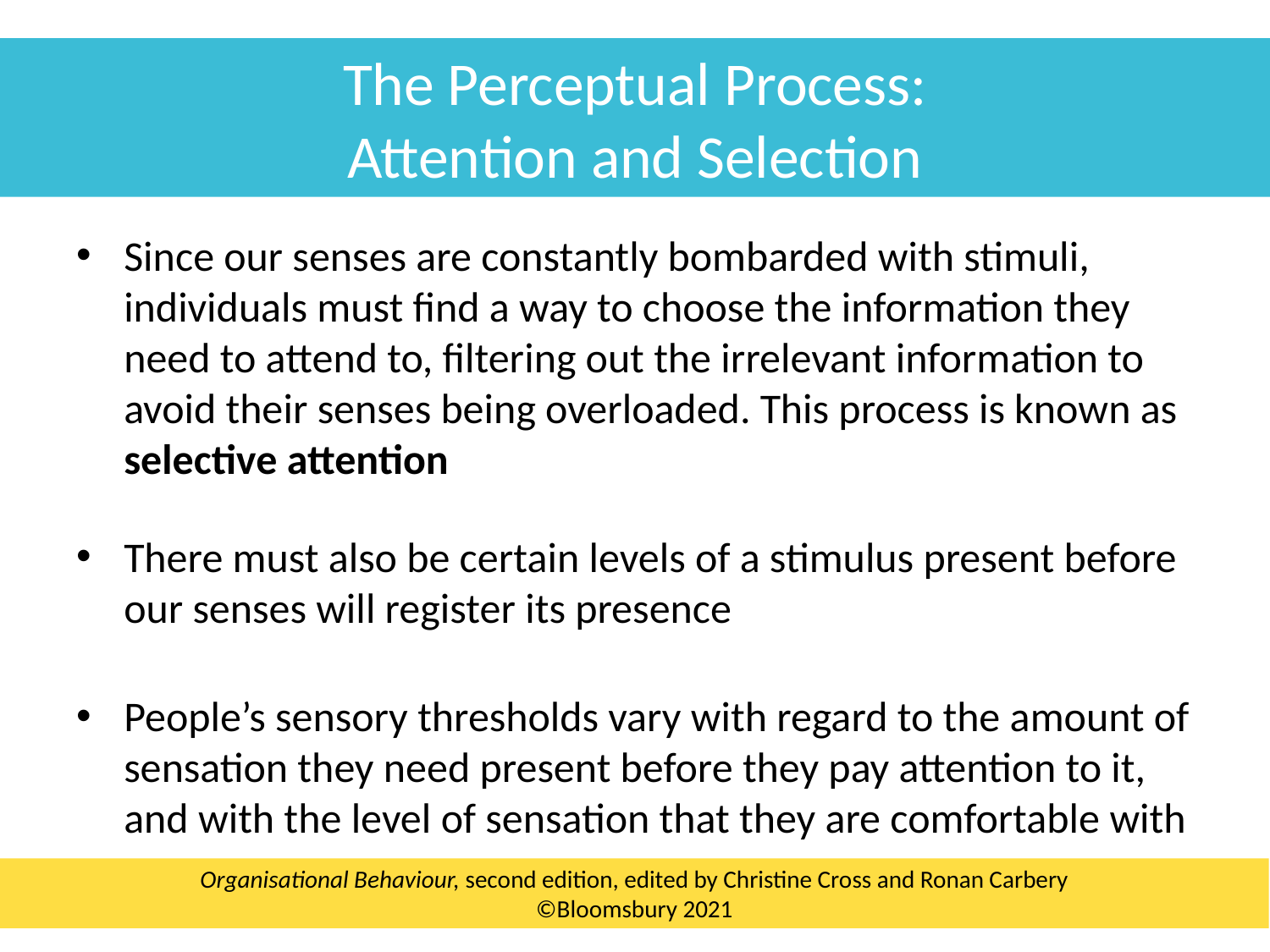

The Perceptual Process:
Attention and Selection
Since our senses are constantly bombarded with stimuli, individuals must find a way to choose the information they need to attend to, filtering out the irrelevant information to avoid their senses being overloaded. This process is known as selective attention

There must also be certain levels of a stimulus present before our senses will register its presence

People’s sensory thresholds vary with regard to the amount of sensation they need present before they pay attention to it, and with the level of sensation that they are comfortable with